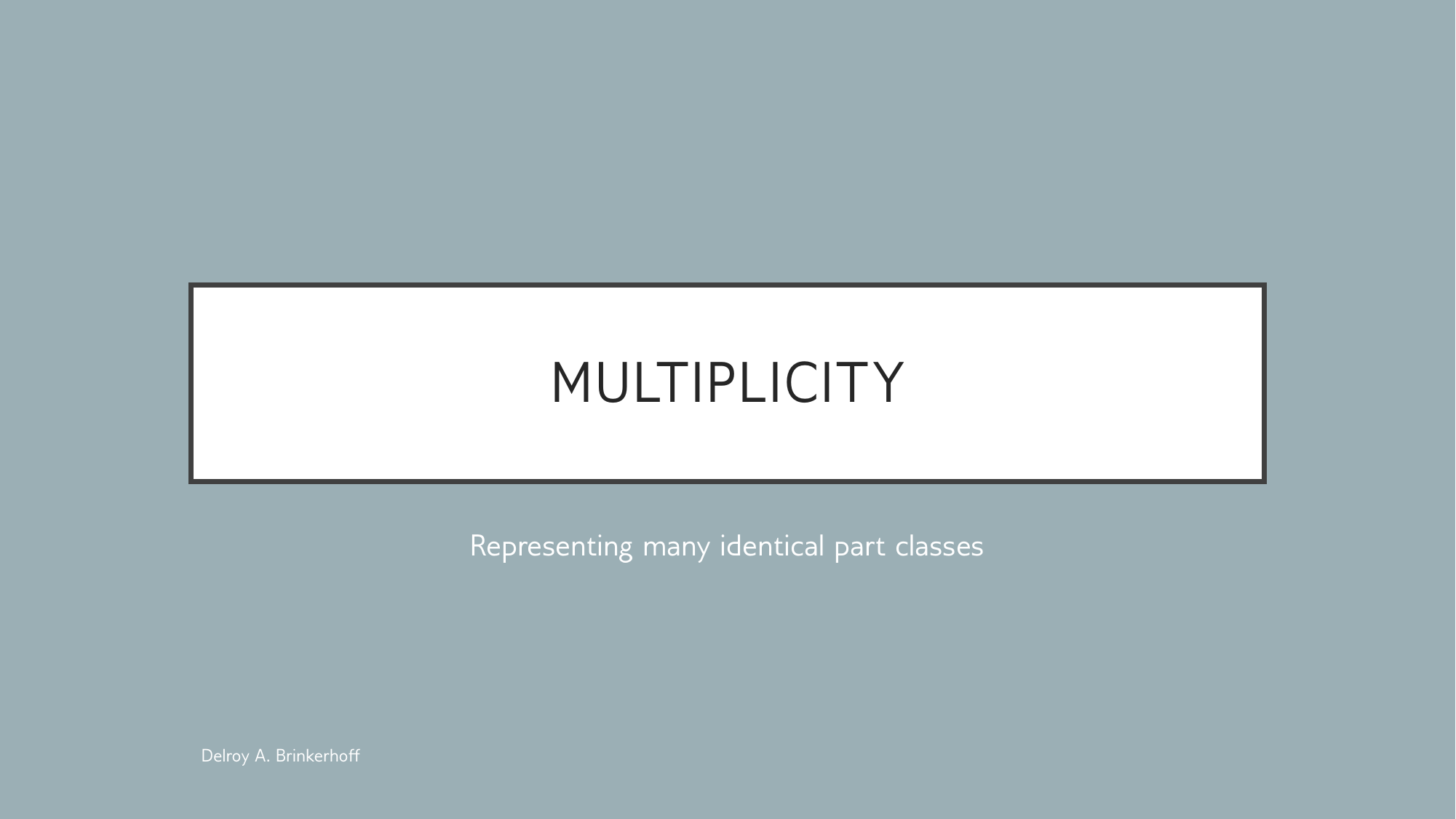

# Multiplicity
Representing many identical part classes
Delroy A. Brinkerhoff